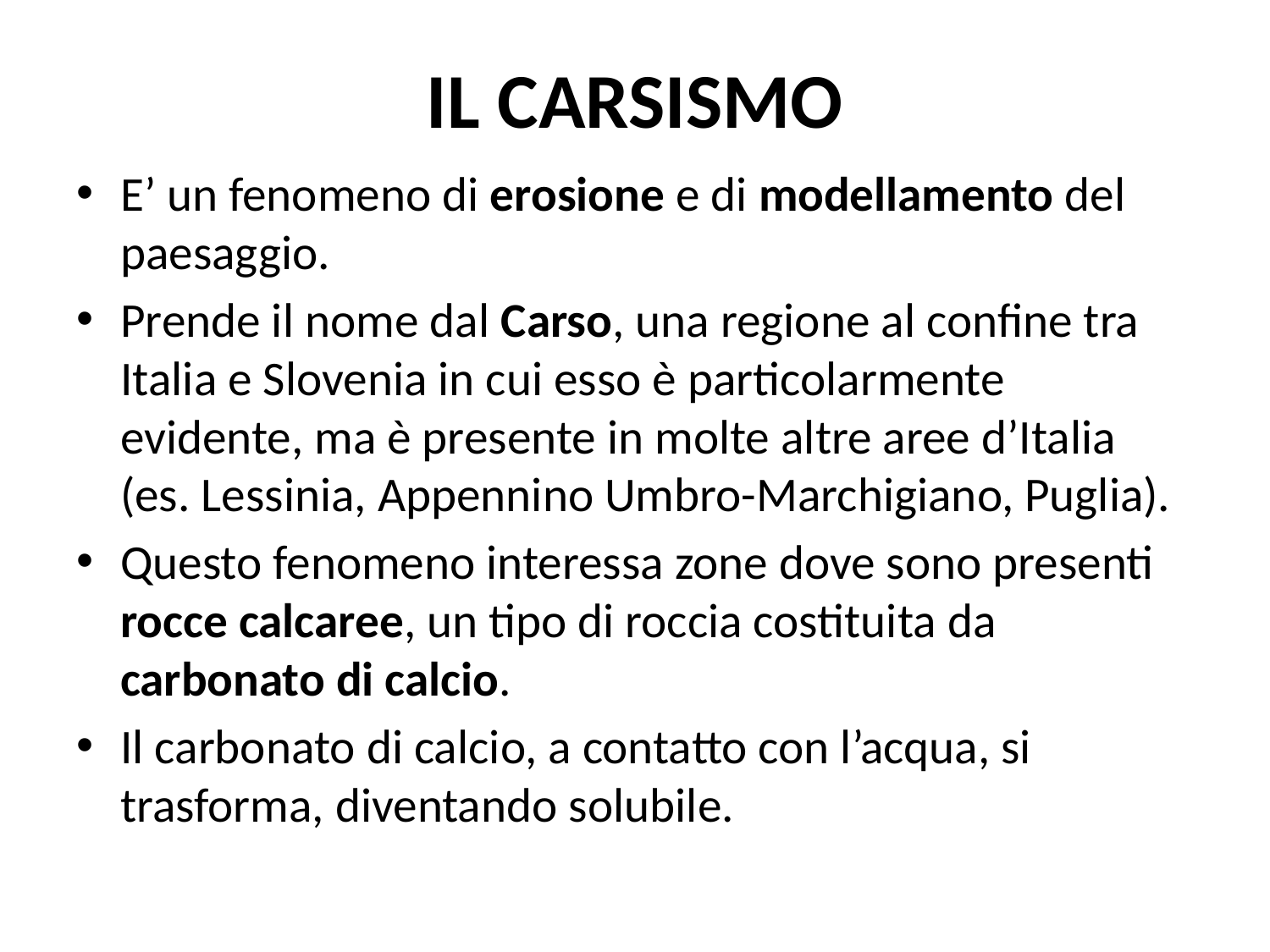

# IL CARSISMO
E’ un fenomeno di erosione e di modellamento del paesaggio.
Prende il nome dal Carso, una regione al confine tra Italia e Slovenia in cui esso è particolarmente evidente, ma è presente in molte altre aree d’Italia (es. Lessinia, Appennino Umbro-Marchigiano, Puglia).
Questo fenomeno interessa zone dove sono presenti rocce calcaree, un tipo di roccia costituita da carbonato di calcio.
Il carbonato di calcio, a contatto con l’acqua, si trasforma, diventando solubile.